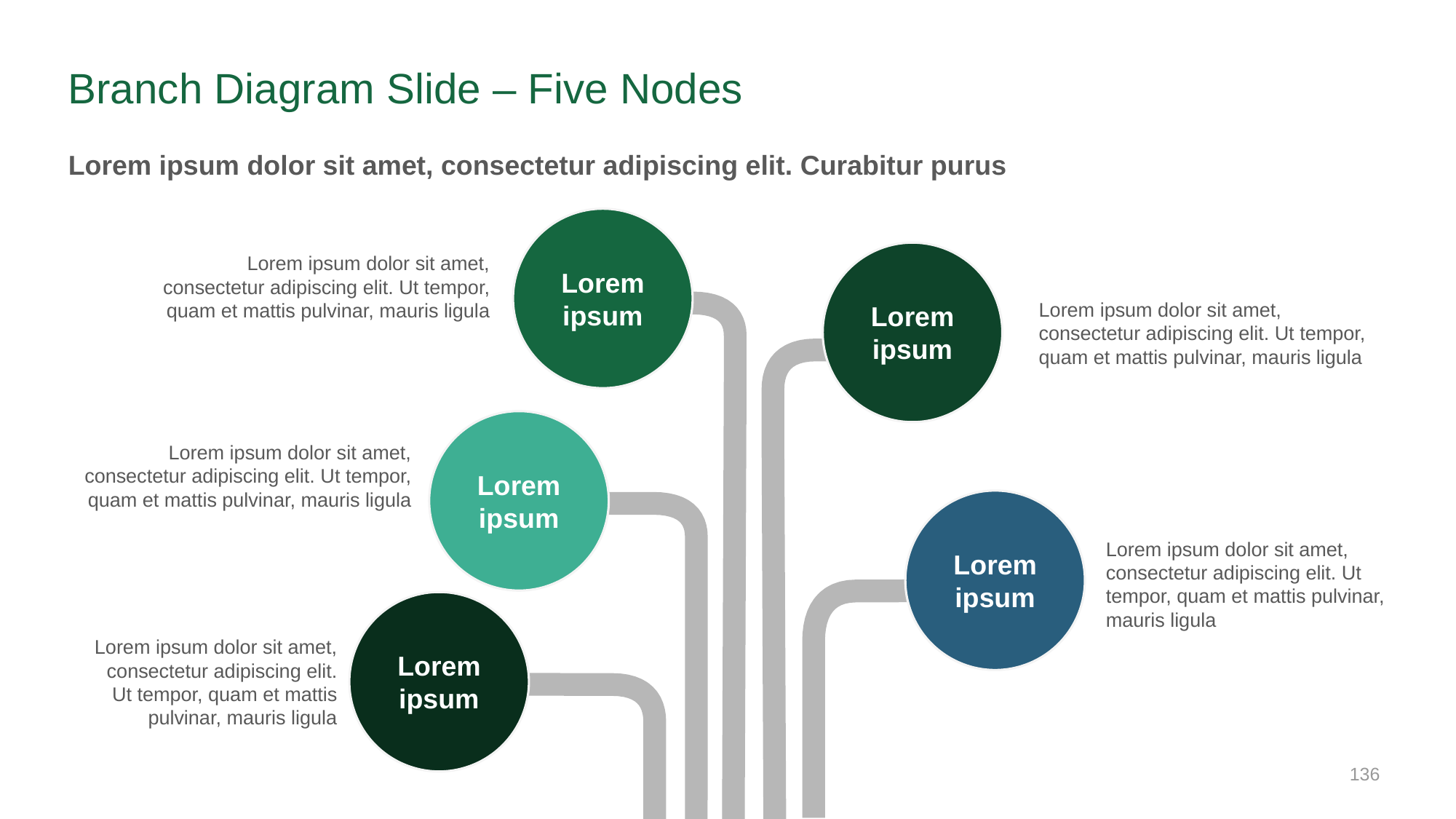

# Branch Diagram Slide – Five Nodes
Lorem ipsum dolor sit amet, consectetur adipiscing elit. Curabitur purus
Lorem ipsum dolor sit amet, consectetur adipiscing elit. Ut tempor, quam et mattis pulvinar, mauris ligula
Lorem ipsum
Lorem ipsum
Lorem ipsum dolor sit amet, consectetur adipiscing elit. Ut tempor, quam et mattis pulvinar, mauris ligula
Lorem ipsum dolor sit amet, consectetur adipiscing elit. Ut tempor, quam et mattis pulvinar, mauris ligula
Lorem ipsum

Lorem ipsum dolor sit amet, consectetur adipiscing elit. Ut tempor, quam et mattis pulvinar, mauris ligula
Lorem ipsum

Lorem ipsum

Lorem ipsum dolor sit amet, consectetur adipiscing elit. Ut tempor, quam et mattis pulvinar, mauris ligula

136